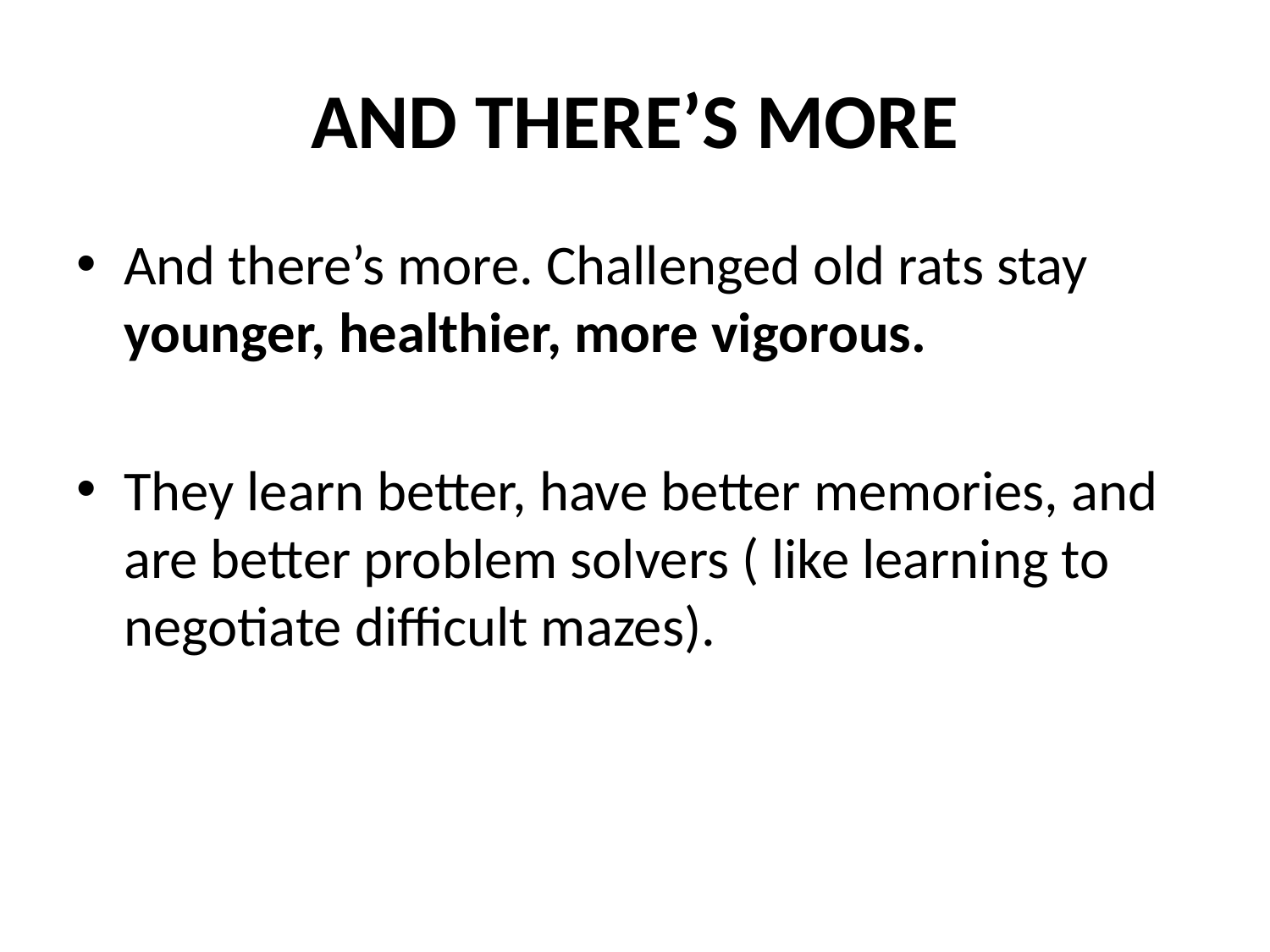

# AND THERE’S MORE
And there’s more. Challenged old rats stay younger, healthier, more vigorous.

They learn better, have better memories, and are better problem solvers ( like learning to negotiate difficult mazes).